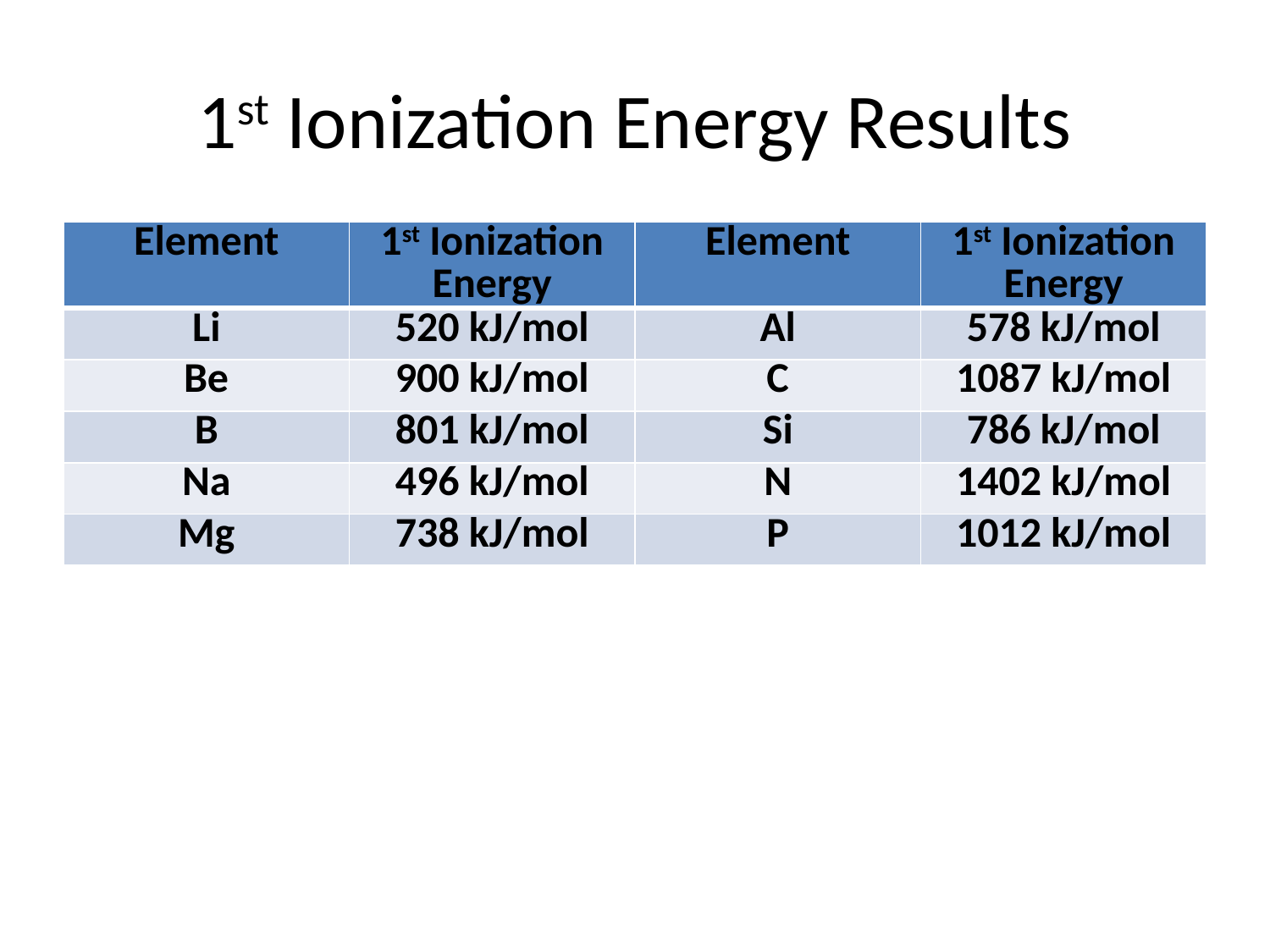

# 1st Ionization Energy Results
| Element | 1st Ionization Energy | Element | 1st Ionization Energy |
| --- | --- | --- | --- |
| Li | 520 kJ/mol | Al | 578 kJ/mol |
| Be | 900 kJ/mol | C | 1087 kJ/mol |
| B | 801 kJ/mol | Si | 786 kJ/mol |
| Na | 496 kJ/mol | N | 1402 kJ/mol |
| Mg | 738 kJ/mol | P | 1012 kJ/mol |